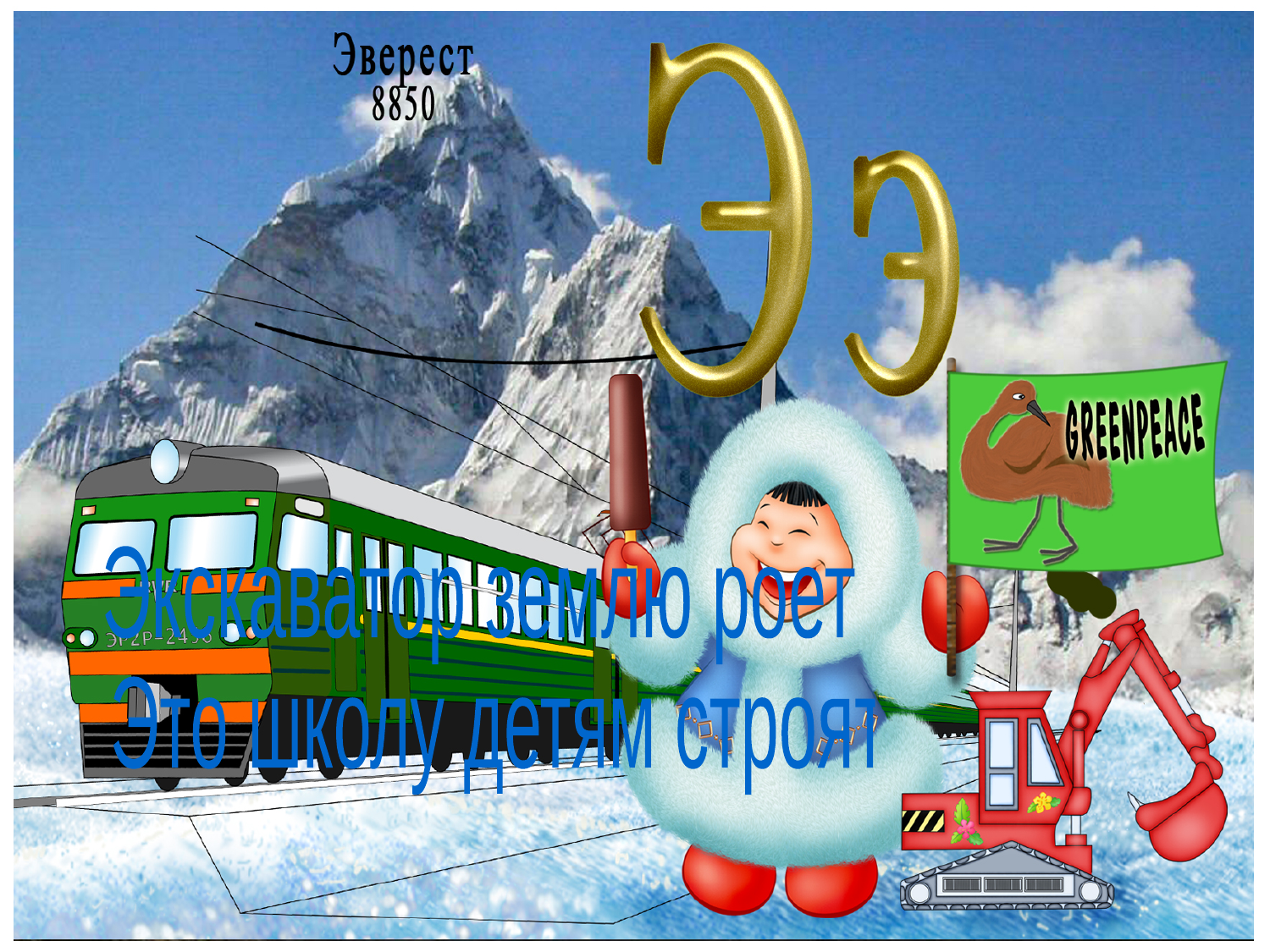

Экскаватор землю роет
 Это школу детям строят